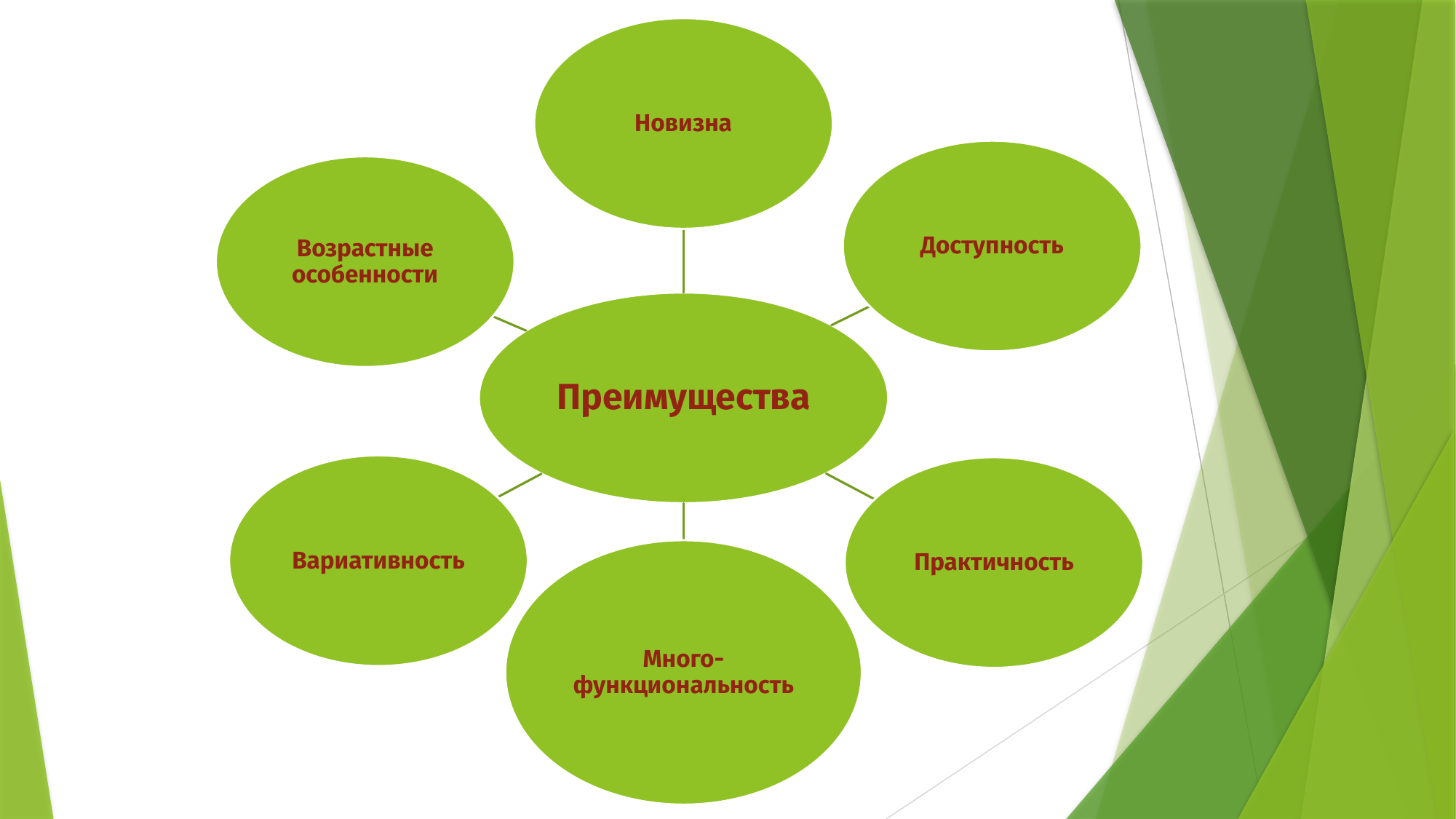

Преимущества

Новизна

Доступность

Практичность

Много-функциональность

Вариативность

Возрастные особенности